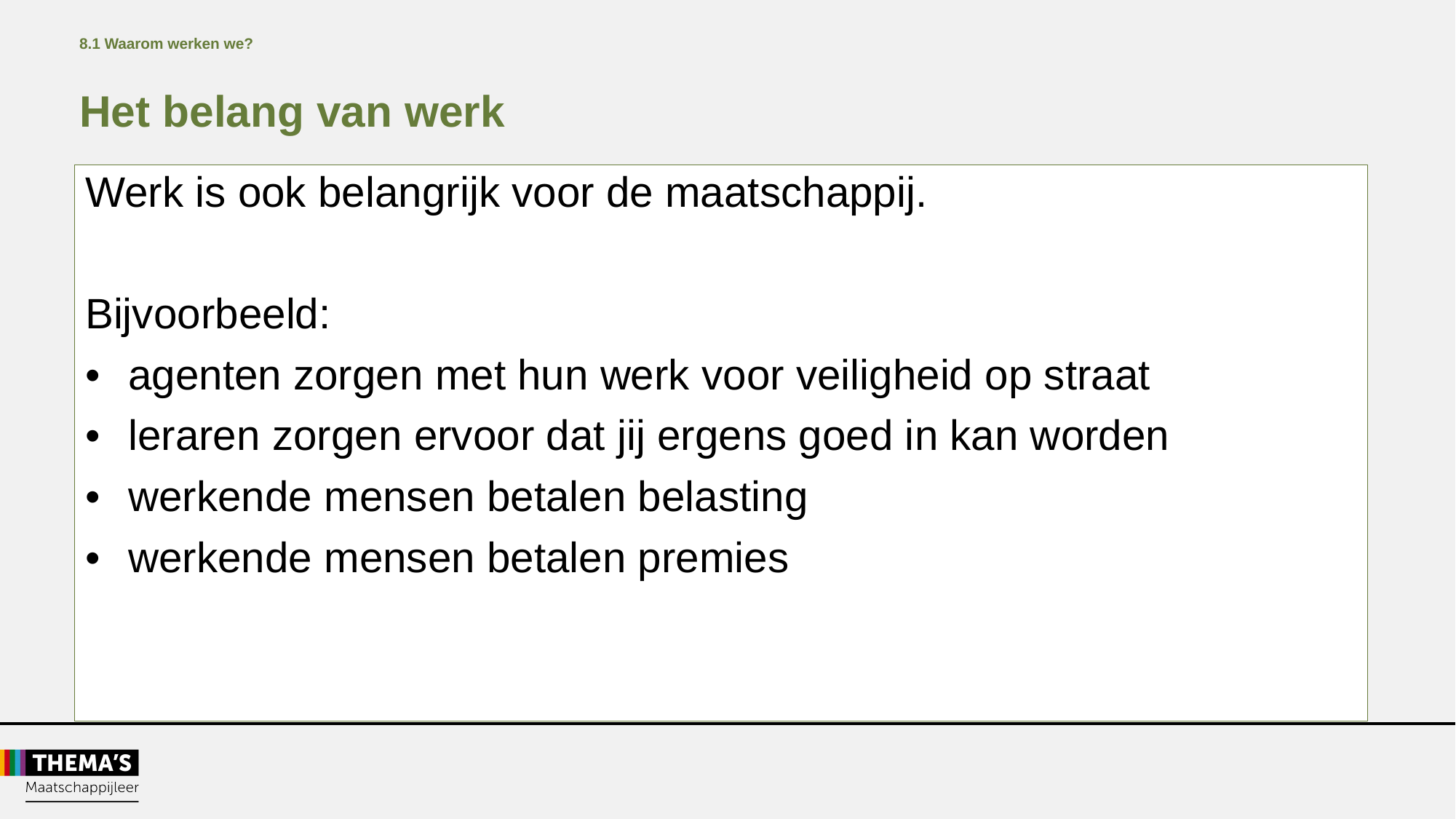

8.1 Waarom werken we?
Het belang van werk
Werk is ook belangrijk voor de maatschappij.

Bijvoorbeeld:
•	agenten zorgen met hun werk voor veiligheid op straat
•	leraren zorgen ervoor dat jij ergens goed in kan worden
•	werkende mensen betalen belasting
•	werkende mensen betalen premies